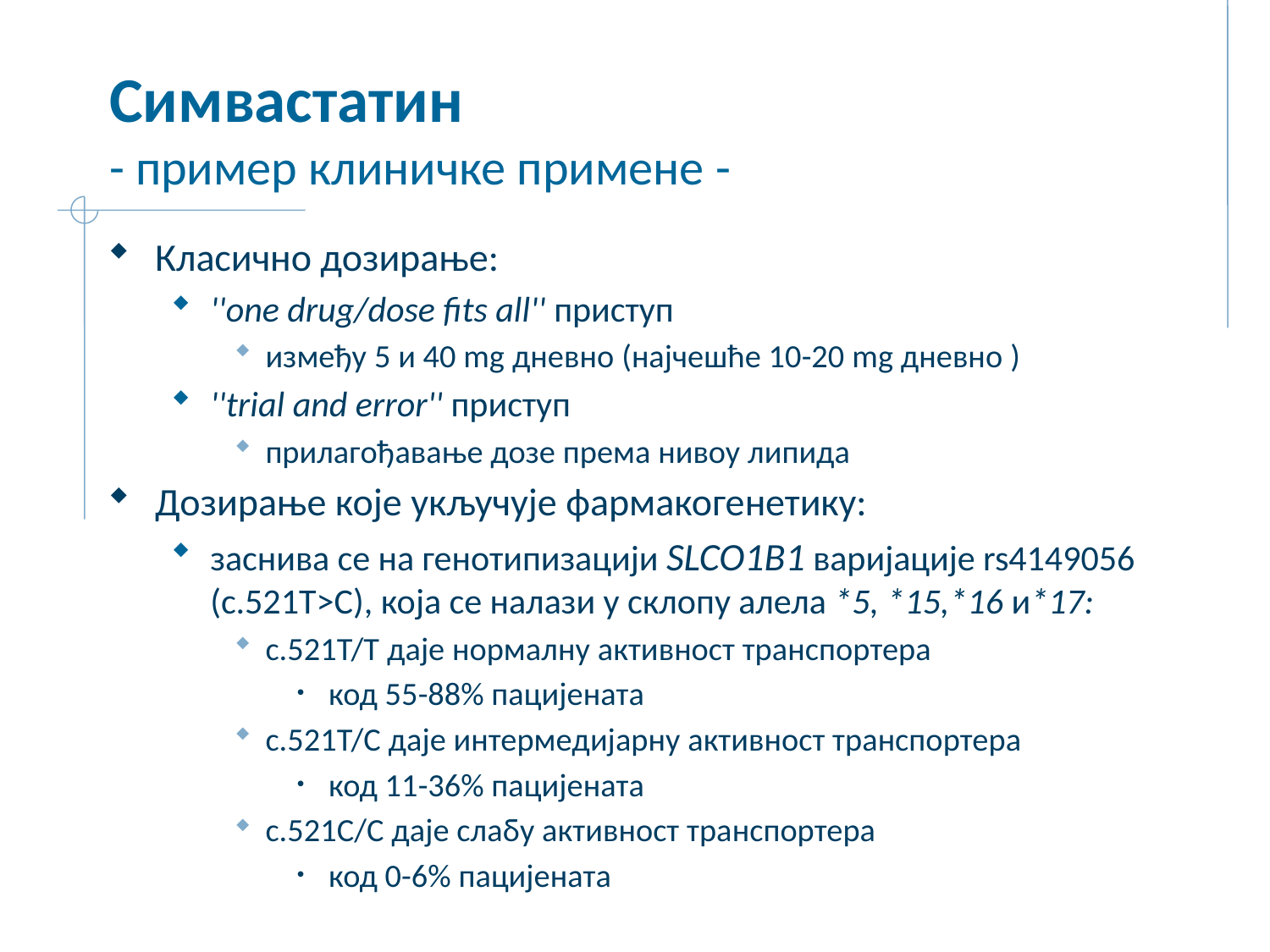

# Симвастатин - пример клиничке примене -
Класично дозирање:
''one drug/dose fits all'' приступ
између 5 и 40 mg дневно (најчешће 10-20 mg дневно )
''trial and error'' приступ
прилагођавање дозе према нивоу липида
Дозирање које укључује фармакогенетику:
заснива се на генотипизацији SLCO1B1 варијације rs4149056 (c.521T>C), која се налази у склопу алела *5, *15,*16 и*17:
c.521T/T даје нормалну активност транспортера
код 55-88% пацијената
c.521T/C даје интермедијарну активност транспортера
код 11-36% пацијената
c.521C/C даје слабу активност транспортера
код 0-6% пацијената